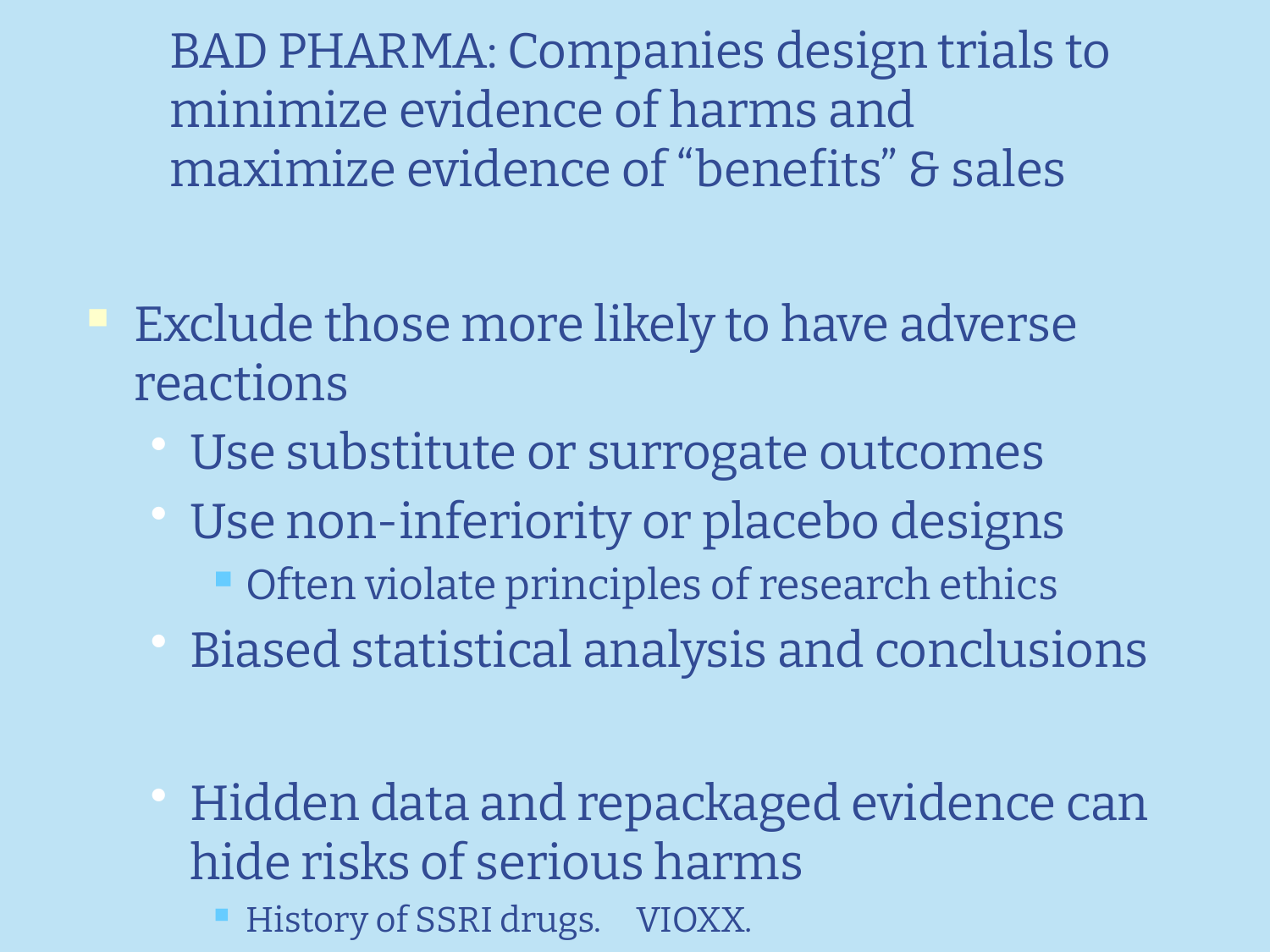

# BAD PHARMA: Companies design trials to minimize evidence of harms and maximize evidence of “benefits” & sales
Exclude those more likely to have adverse reactions
Use substitute or surrogate outcomes
Use non-inferiority or placebo designs
Often violate principles of research ethics
Biased statistical analysis and conclusions

Hidden data and repackaged evidence can hide risks of serious harms
History of SSRI drugs.     VIOXX.